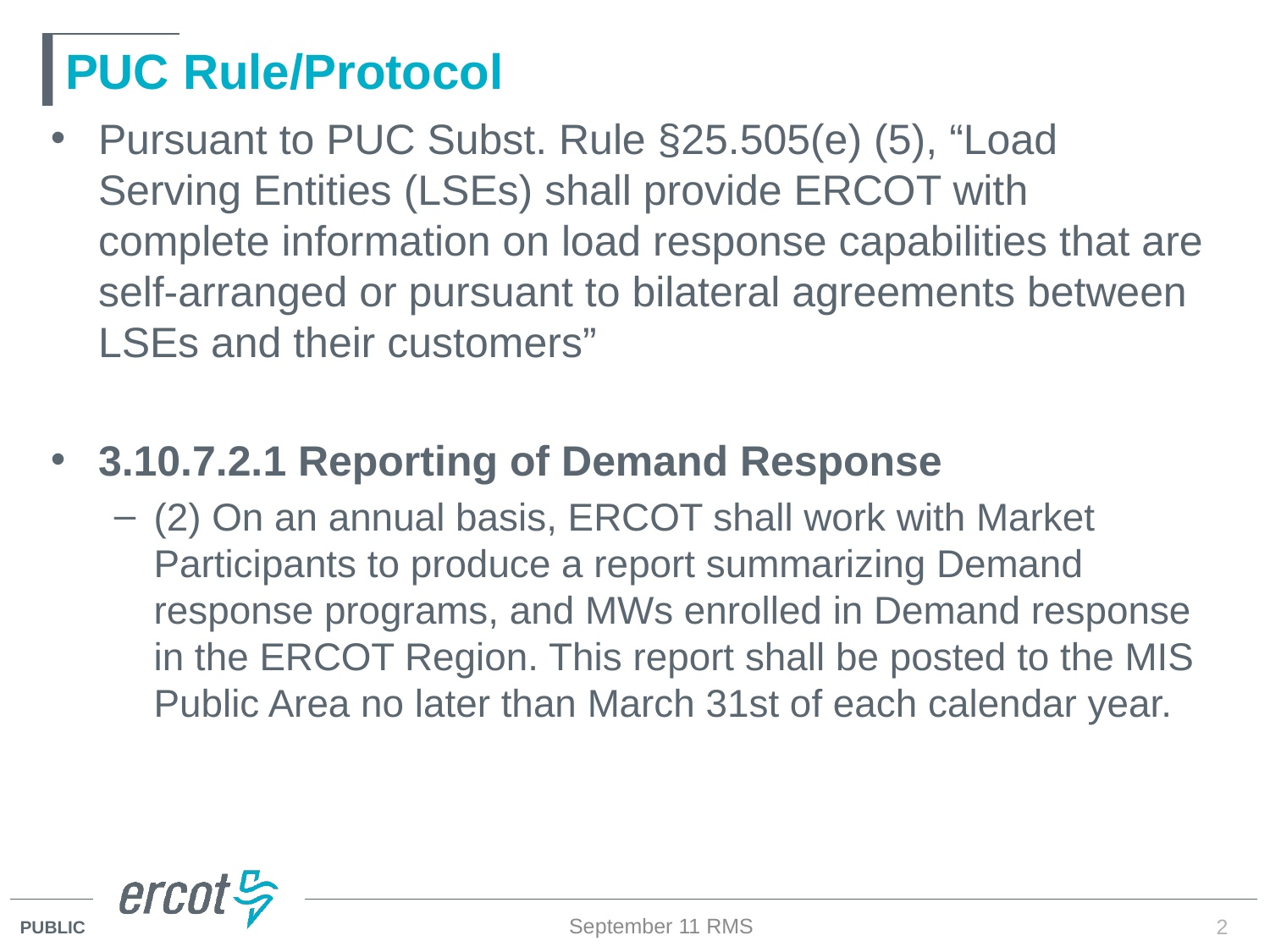

# PUC Rule/Protocol
Pursuant to PUC Subst. Rule §25.505(e) (5), “Load Serving Entities (LSEs) shall provide ERCOT with complete information on load response capabilities that are self-arranged or pursuant to bilateral agreements between LSEs and their customers”

3.10.7.2.1 Reporting of Demand Response
(2) On an annual basis, ERCOT shall work with Market Participants to produce a report summarizing Demand response programs, and MWs enrolled in Demand response in the ERCOT Region. This report shall be posted to the MIS Public Area no later than March 31st of each calendar year.
September 11 RMS
2